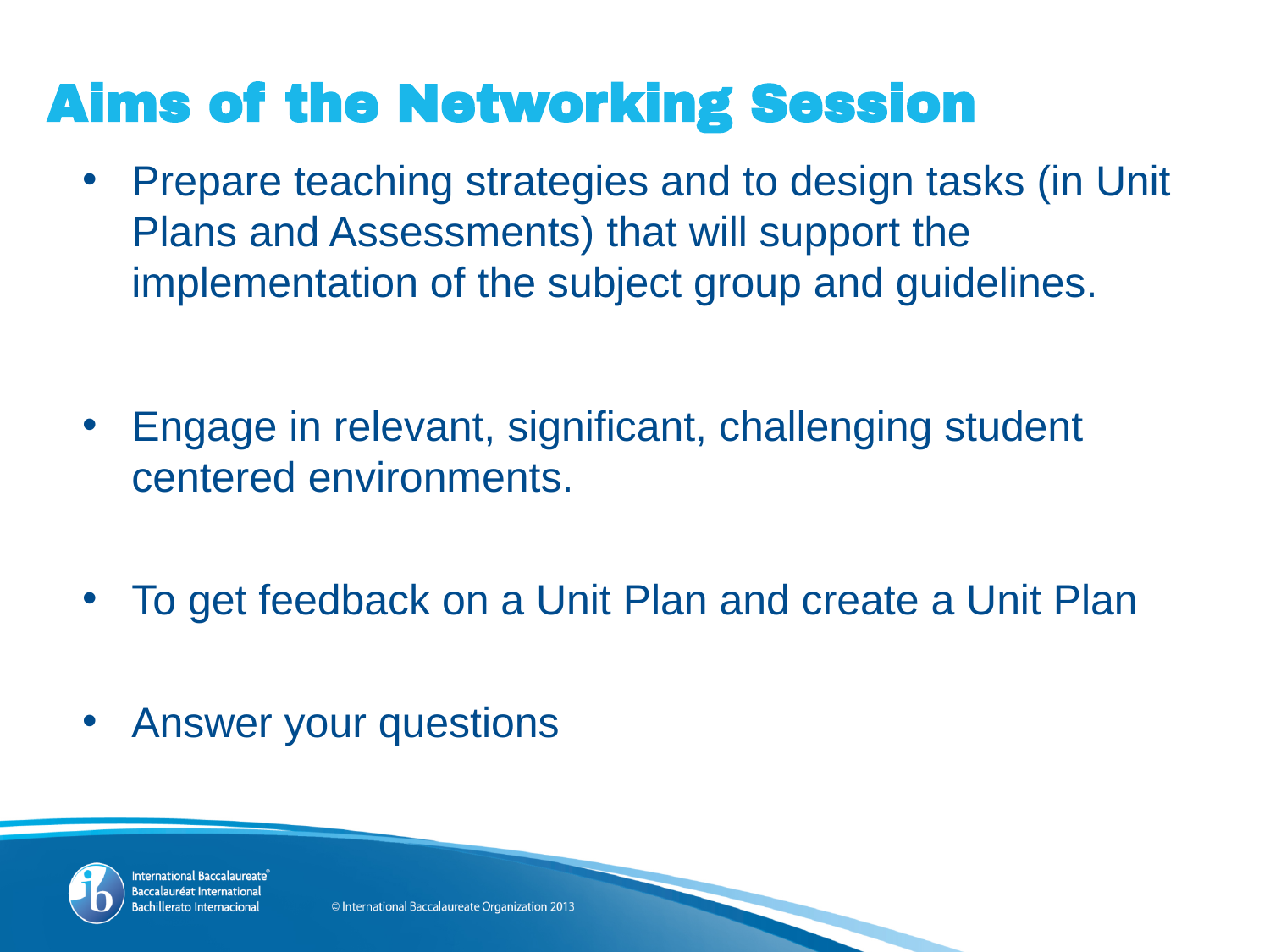

# Aims of the Networking Session
Prepare teaching strategies and to design tasks (in Unit Plans and Assessments) that will support the implementation of the subject group and guidelines.

Engage in relevant, significant, challenging student centered environments.
To get feedback on a Unit Plan and create a Unit Plan
Answer your questions